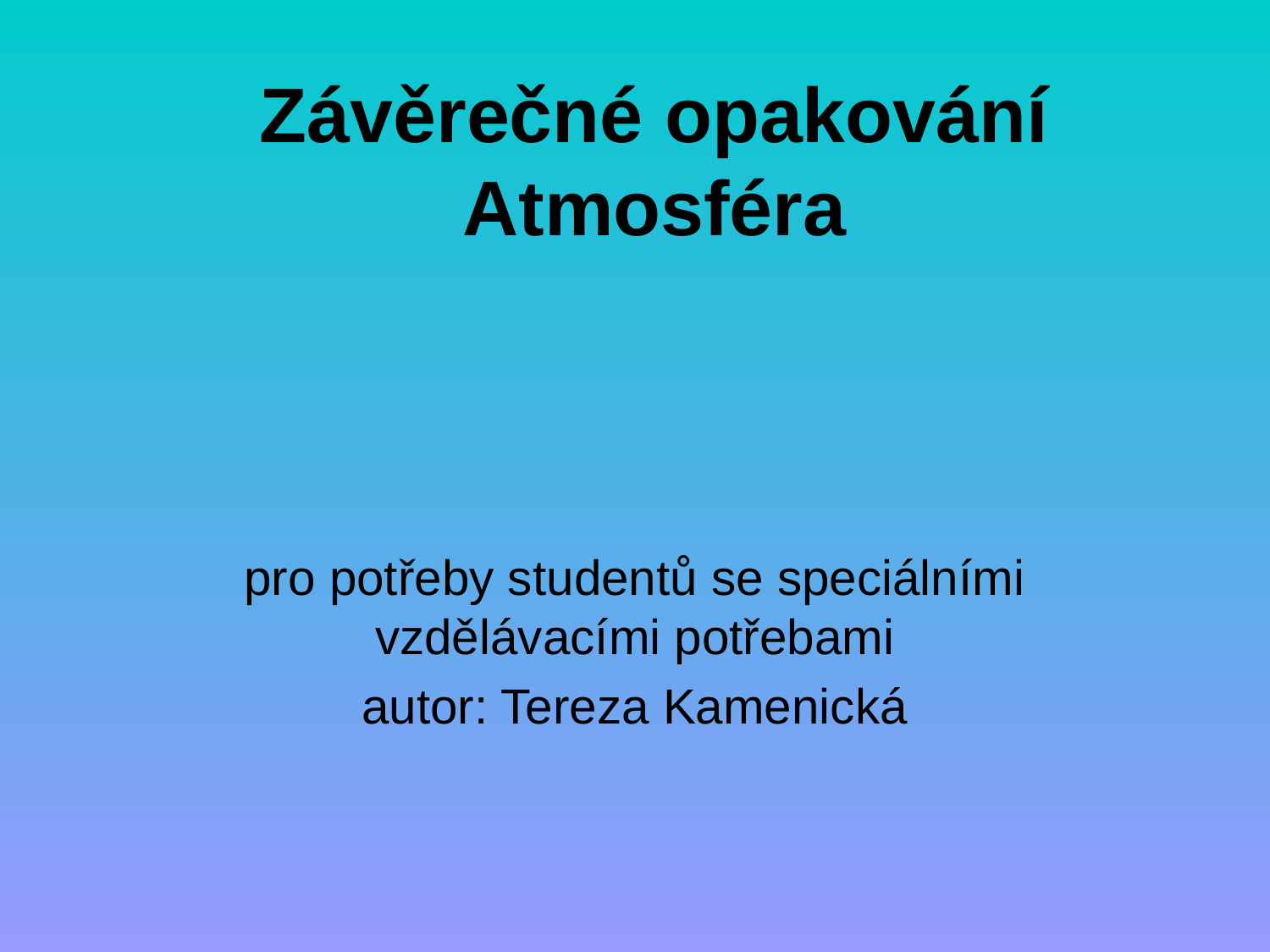

# Závěrečné opakování Atmosféra
pro potřeby studentů se speciálními vzdělávacími potřebami
autor: Tereza Kamenická